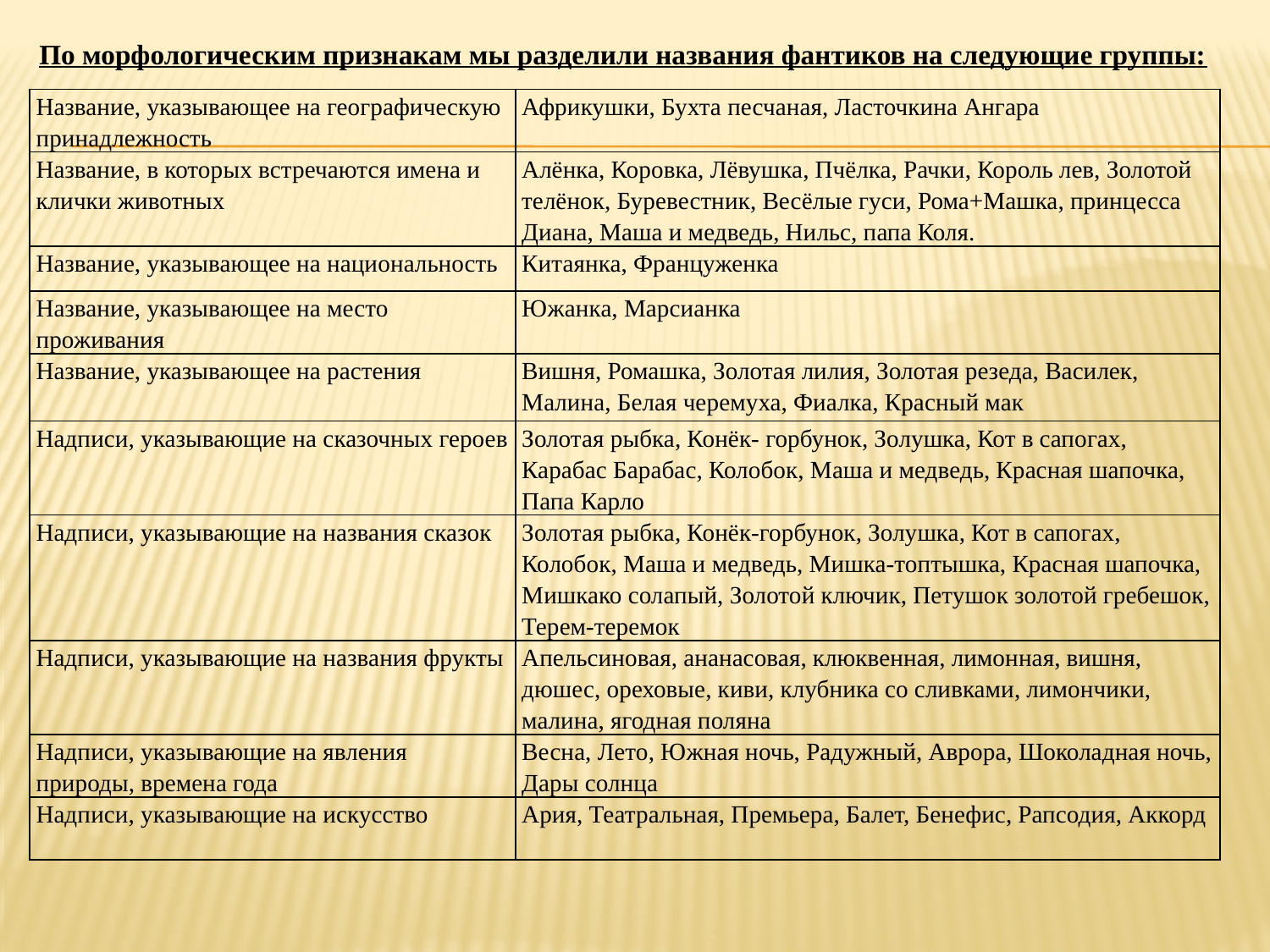

По морфологическим признакам мы разделили названия фантиков на следующие группы:
| Название, указывающее на географическую принадлежность | Африкушки, Бухта песчаная, Ласточкина Ангара |
| --- | --- |
| Название, в которых встречаются имена и клички животных | Алёнка, Коровка, Лёвушка, Пчёлка, Рачки, Король лев, Золотой телёнок, Буревестник, Весёлые гуси, Рома+Машка, принцесса Диана, Маша и медведь, Нильс, папа Коля. |
| Название, указывающее на национальность | Китаянка, Француженка |
| Название, указывающее на место проживания | Южанка, Марсианка |
| Название, указывающее на растения | Вишня, Ромашка, Золотая лилия, Золотая резеда, Василек, Малина, Белая черемуха, Фиалка, Красный мак |
| Надписи, указывающие на сказочных героев | Золотая рыбка, Конёк- горбунок, Золушка, Кот в сапогах, Карабас Барабас, Колобок, Маша и медведь, Красная шапочка, Папа Карло |
| Надписи, указывающие на названия сказок | Золотая рыбка, Конёк-горбунок, Золушка, Кот в сапогах, Колобок, Маша и медведь, Мишка-топтышка, Красная шапочка, Мишкако солапый, Золотой ключик, Петушок золотой гребешок, Терем-теремок |
| Надписи, указывающие на названия фрукты | Апельсиновая, ананасовая, клюквенная, лимонная, вишня, дюшес, ореховые, киви, клубника со сливками, лимончики, малина, ягодная поляна |
| Надписи, указывающие на явления природы, времена года | Весна, Лето, Южная ночь, Радужный, Аврора, Шоколадная ночь, Дары солнца |
| Надписи, указывающие на искусство | Ария, Театральная, Премьера, Балет, Бенефис, Рапсодия, Аккорд |